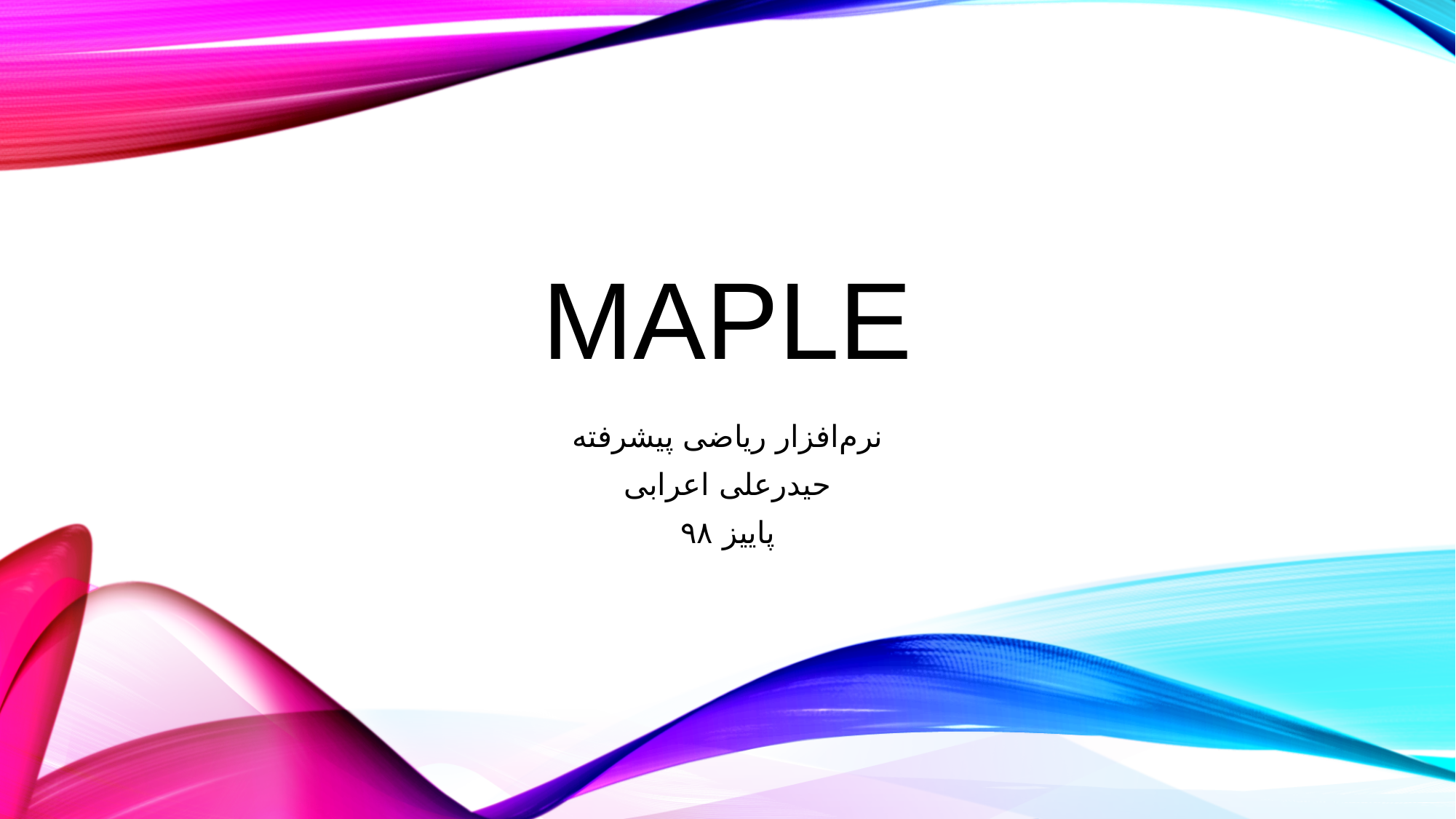

# maple
نرم‌افزار ریاضی پیشرفته
حیدرعلی اعرابی
پاییز ۹۸